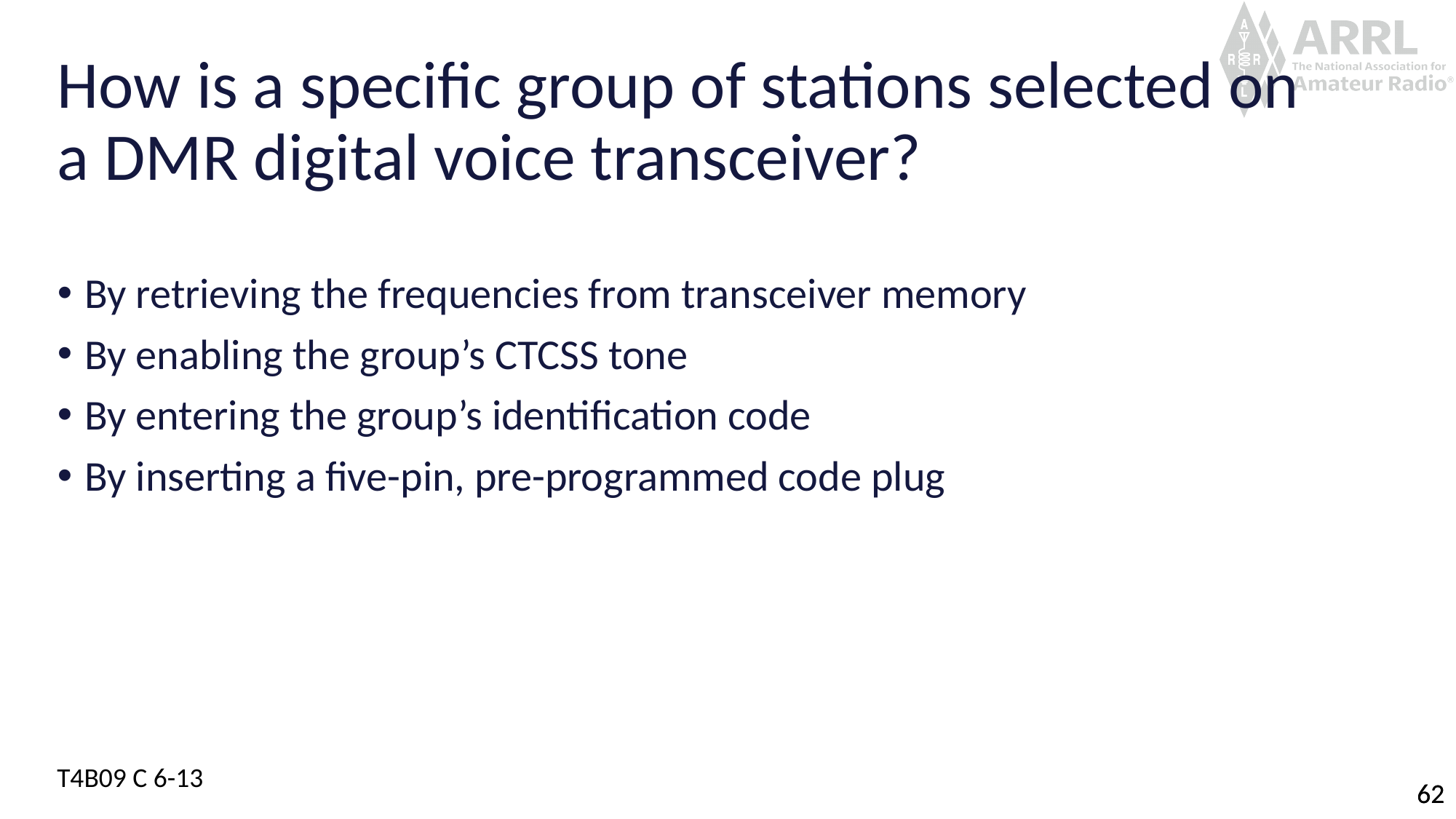

# How is a specific group of stations selected on a DMR digital voice transceiver?
By retrieving the frequencies from transceiver memory
By enabling the group’s CTCSS tone
By entering the group’s identification code
By inserting a five-pin, pre-programmed code plug
T4B09 C 6-13